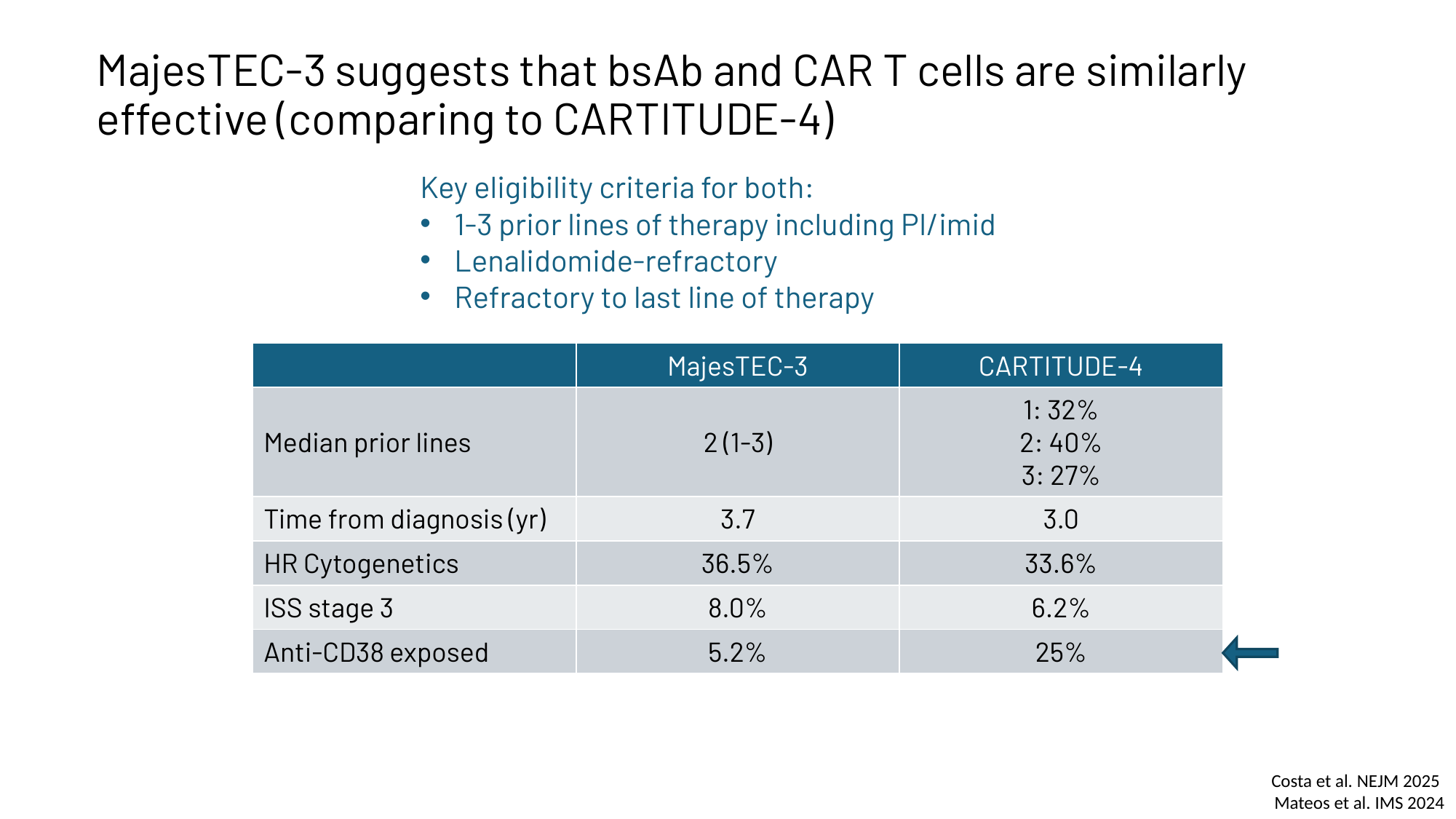

# MajesTEC-3 suggests that bsAb and CAR T cells are similarly effective (comparing to CARTITUDE-4)
Key eligibility criteria for both:
1-3 prior lines of therapy including PI/imid
Lenalidomide-refractory
Refractory to last line of therapy
|  | MajesTEC-3 | CARTITUDE-4 |
| --- | --- | --- |
| Median prior lines | 2 (1-3) | 1: 32% 2: 40% 3: 27% |
| Time from diagnosis (yr) | 3.7 | 3.0 |
| HR Cytogenetics | 36.5% | 33.6% |
| ISS stage 3 | 8.0% | 6.2% |
| Anti-CD38 exposed | 5.2% | 25% |

Costa et al. NEJM 2025
Mateos et al. IMS 2024